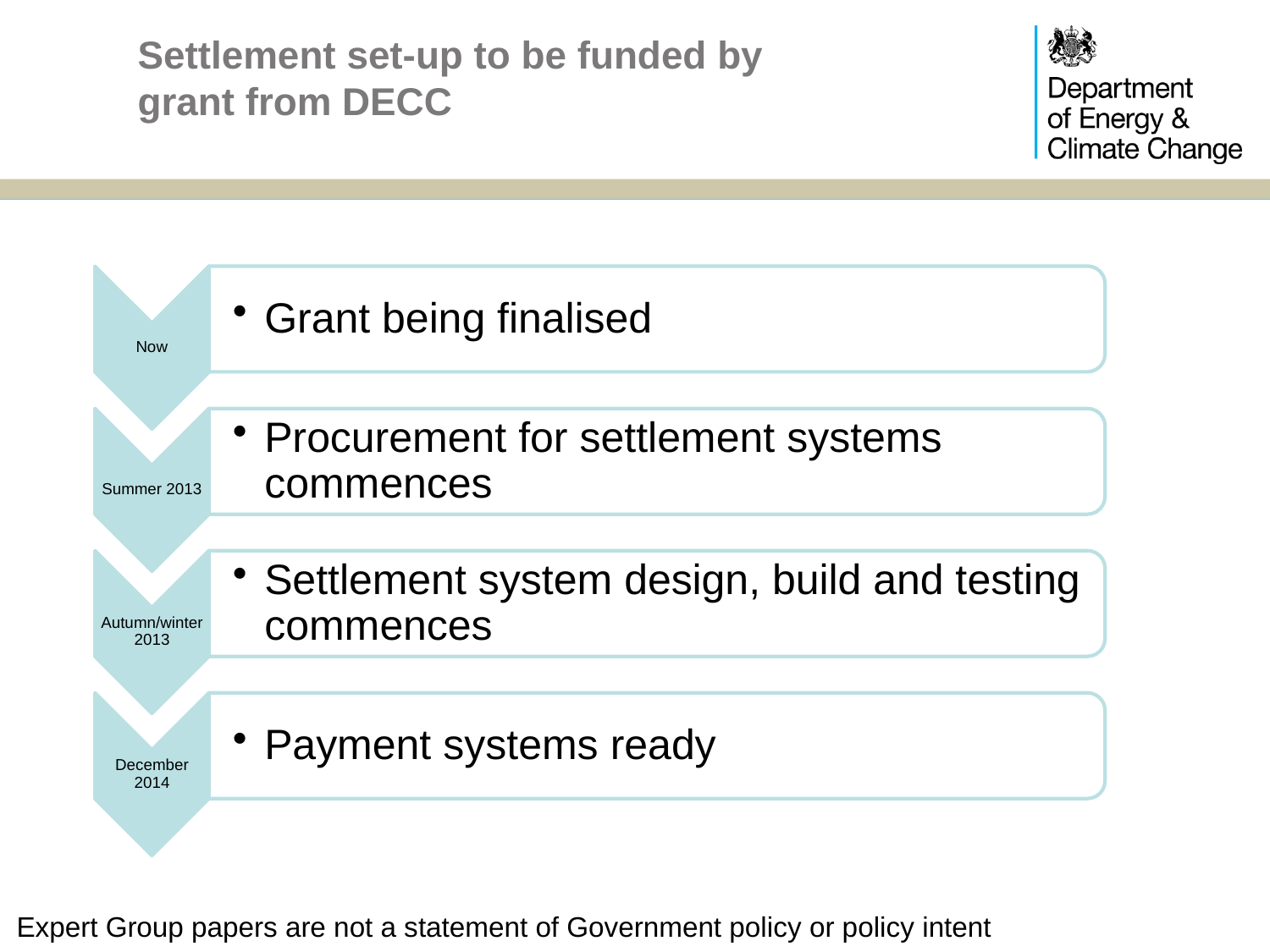

# Settlement set-up to be funded by grant from DECC
Now
Grant being finalised
Summer 2013
Procurement for settlement systems commences
Autumn/winter 2013
Settlement system design, build and testing commences
December 2014
Payment systems ready
Expert Group papers are not a statement of Government policy or policy intent